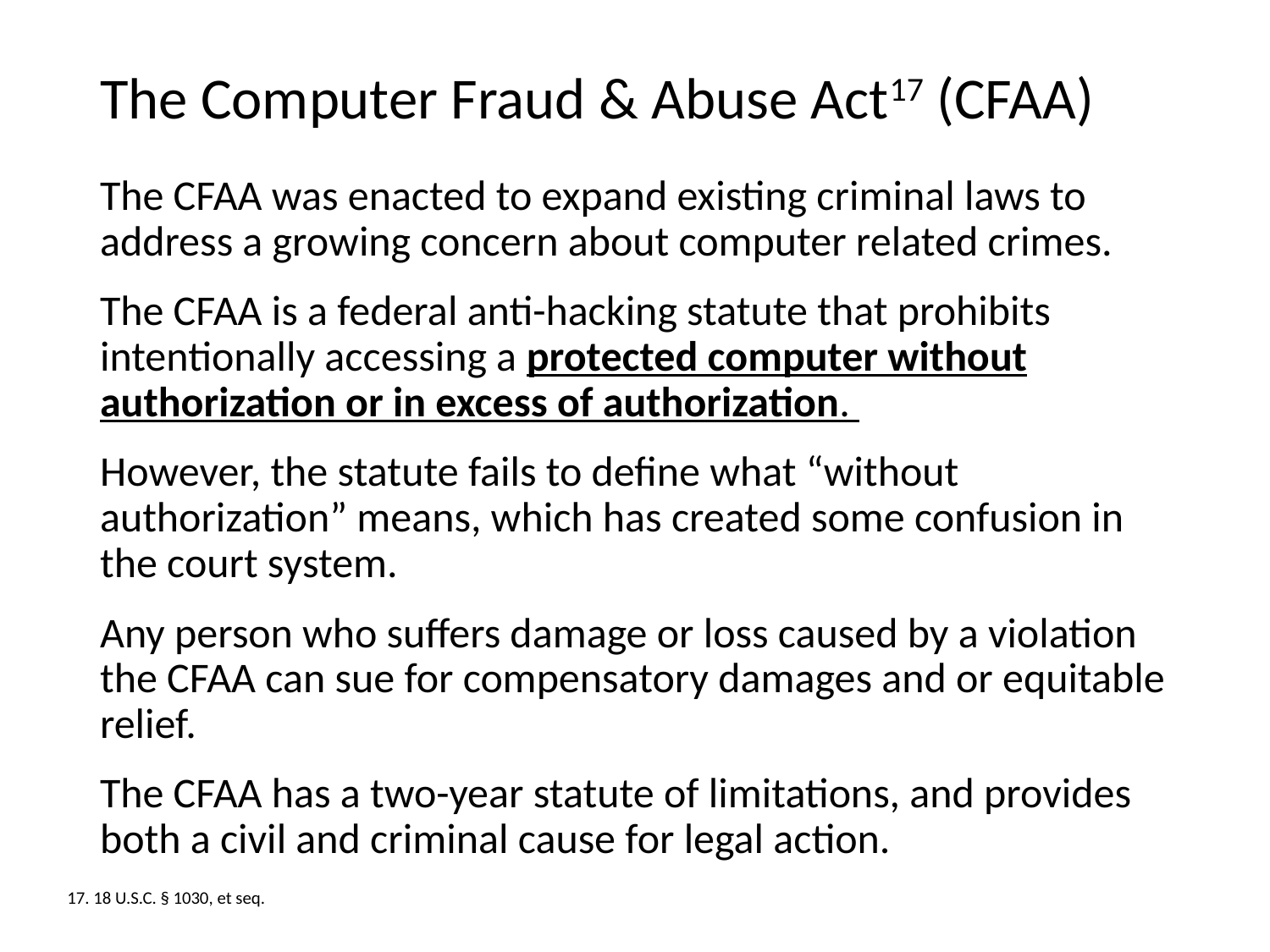

# The Computer Fraud & Abuse Act17 (CFAA)
The CFAA was enacted to expand existing criminal laws to address a growing concern about computer related crimes.
The CFAA is a federal anti-hacking statute that prohibits intentionally accessing a protected computer without authorization or in excess of authorization.
However, the statute fails to define what “without authorization” means, which has created some confusion in the court system.
Any person who suffers damage or loss caused by a violation the CFAA can sue for compensatory damages and or equitable relief.
The CFAA has a two-year statute of limitations, and provides both a civil and criminal cause for legal action.

17. 18 U.S.C. § 1030, et seq.